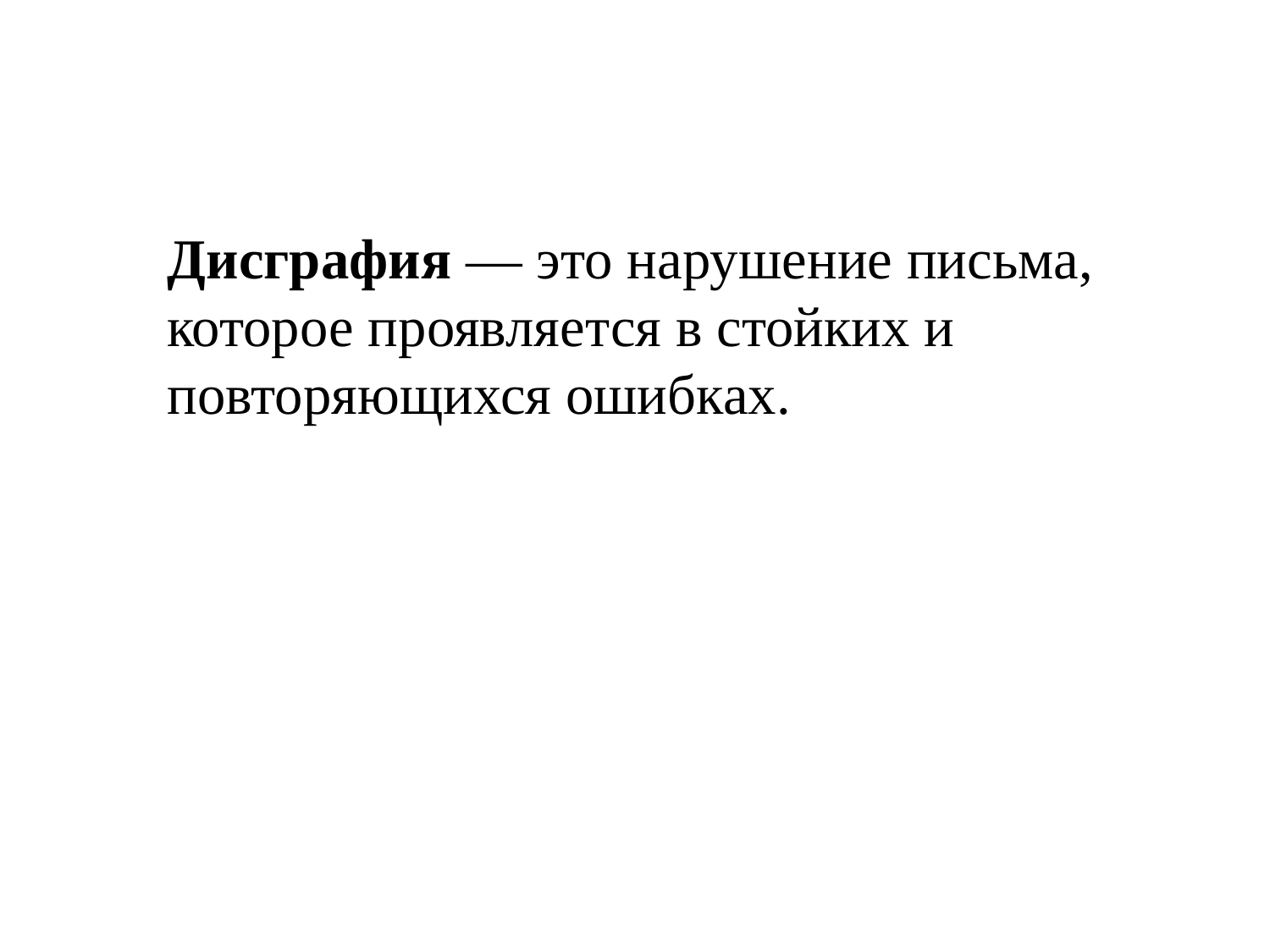

Дисграфия — это нарушение письма, которое проявляется в стойких и повторяющихся ошибках.